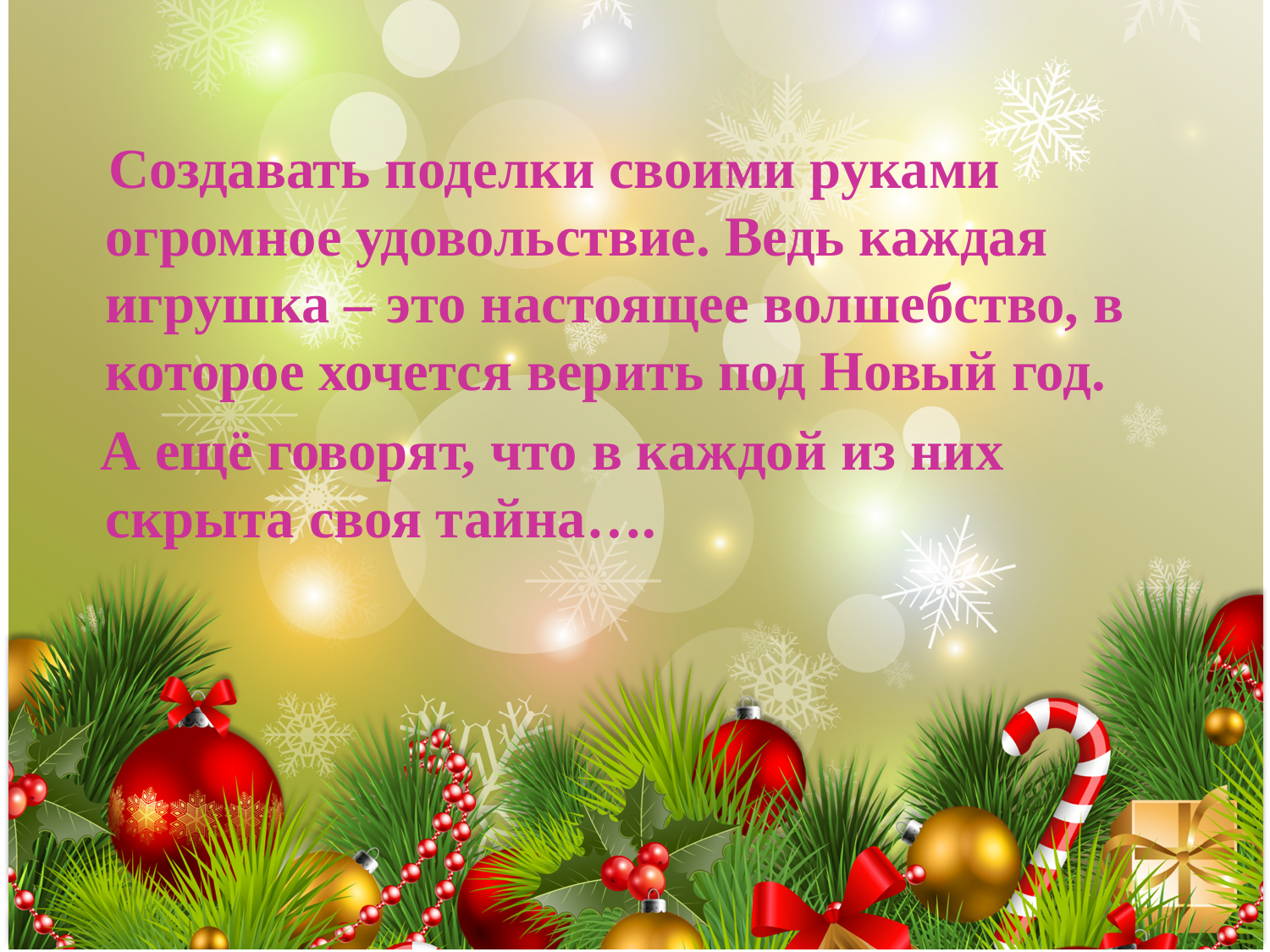

Создавать поделки своими руками огромное удовольствие. Ведь каждая игрушка – это настоящее волшебство, в которое хочется верить под Новый год.
   А ещё говорят, что в каждой из них скрыта своя тайна….